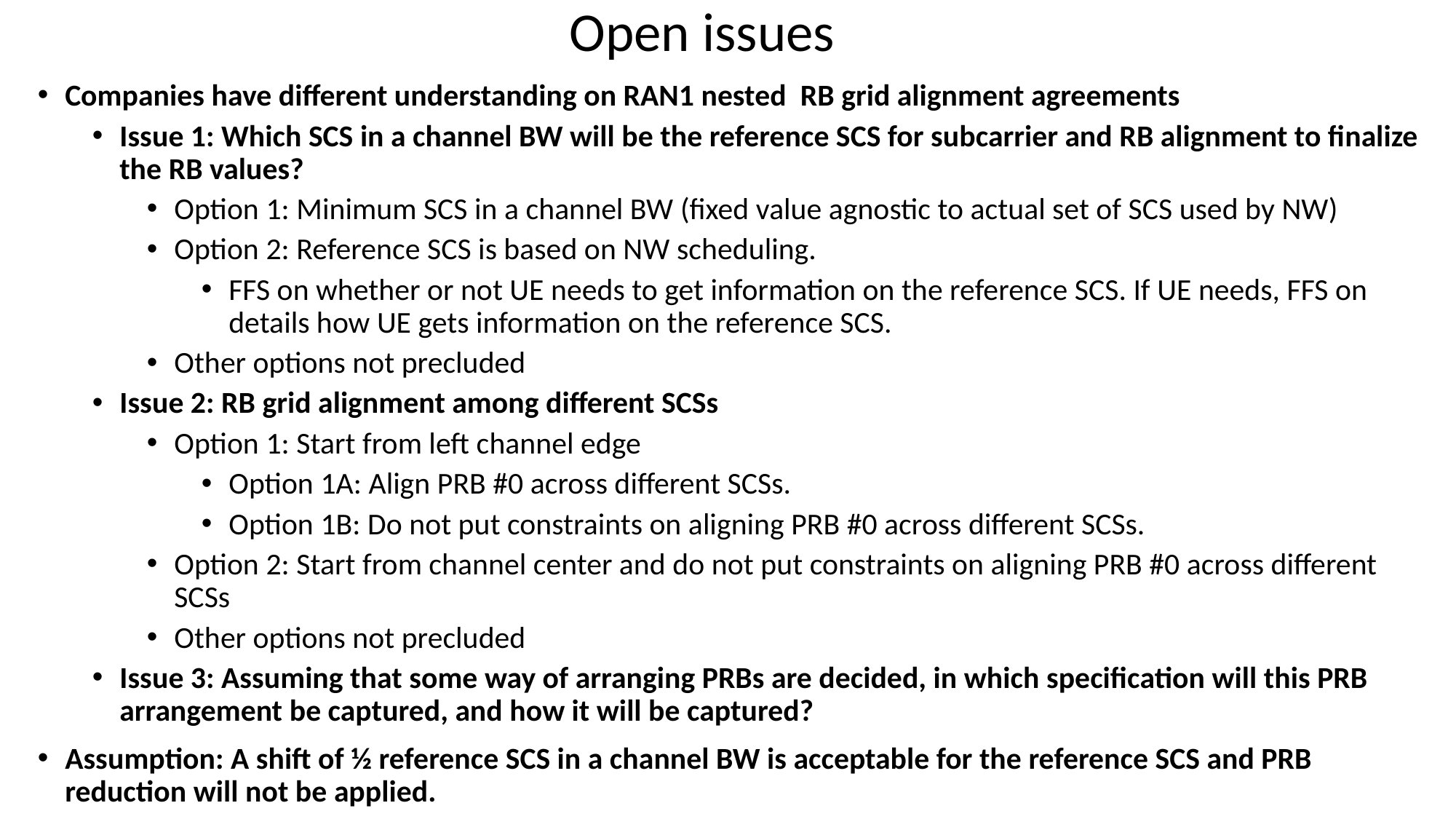

# Open issues
Companies have different understanding on RAN1 nested  RB grid alignment agreements
Issue 1: Which SCS in a channel BW will be the reference SCS for subcarrier and RB alignment to finalize the RB values?
Option 1: Minimum SCS in a channel BW (fixed value agnostic to actual set of SCS used by NW)
Option 2: Reference SCS is based on NW scheduling.
FFS on whether or not UE needs to get information on the reference SCS. If UE needs, FFS on details how UE gets information on the reference SCS.
Other options not precluded
Issue 2: RB grid alignment among different SCSs
Option 1: Start from left channel edge
Option 1A: Align PRB #0 across different SCSs.
Option 1B: Do not put constraints on aligning PRB #0 across different SCSs.
Option 2: Start from channel center and do not put constraints on aligning PRB #0 across different SCSs
Other options not precluded
Issue 3: Assuming that some way of arranging PRBs are decided, in which specification will this PRB arrangement be captured, and how it will be captured?
Assumption: A shift of ½ reference SCS in a channel BW is acceptable for the reference SCS and PRB reduction will not be applied.